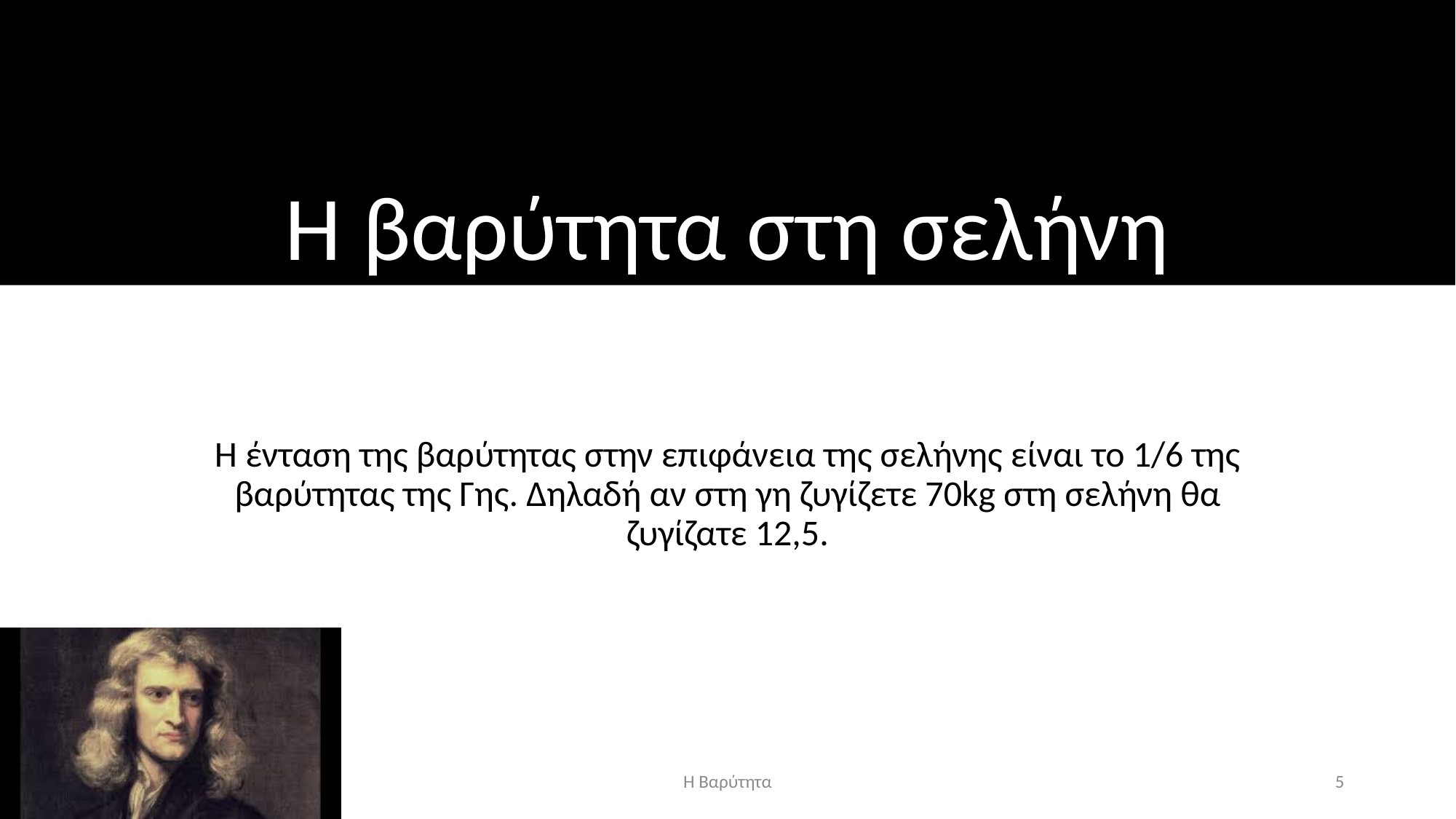

# Η βαρύτητα στη σελήνη
Η ένταση της βαρύτητας στην επιφάνεια της σελήνης είναι το 1/6 της βαρύτητας της Γης. Δηλαδή αν στη γη ζυγίζετε 70kg στη σελήνη θα ζυγίζατε 12,5.
Η Βαρύτητα
5